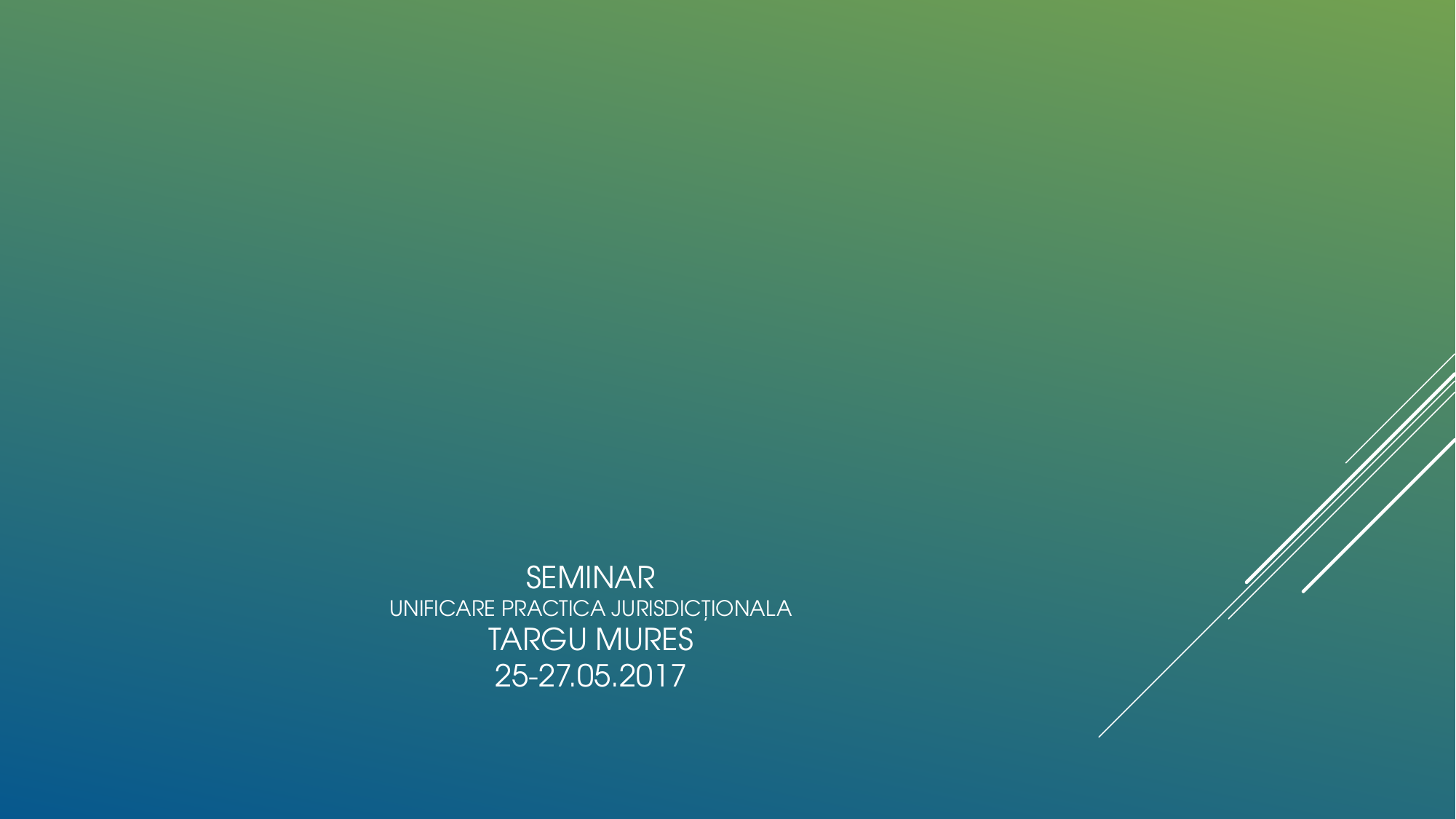

# Seminar Unificare practica jurisdicționala Targu mures 25-27.05.2017